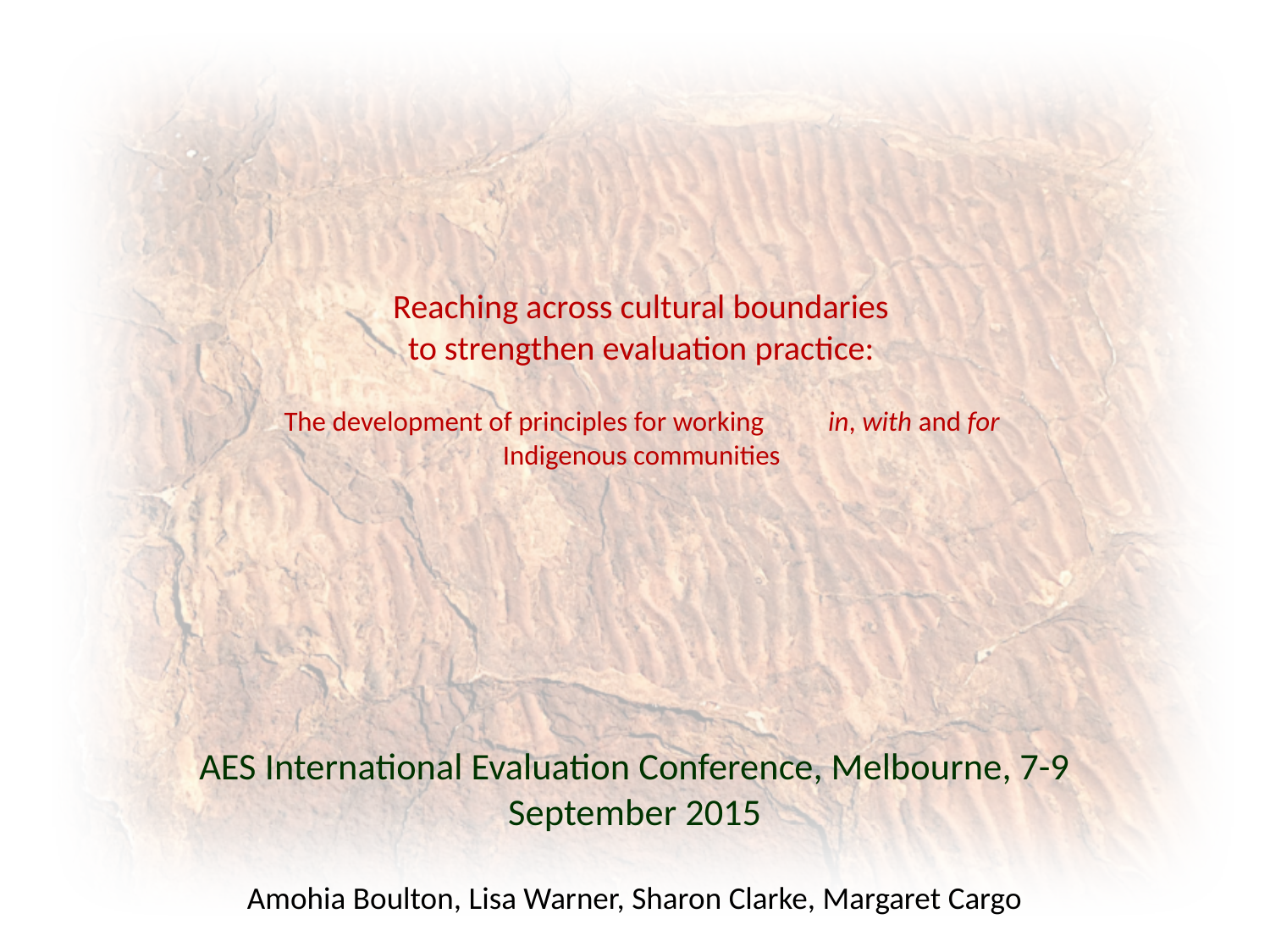

# Reaching across cultural boundaries to strengthen evaluation practice: The development of principles for working          in, with and for Indigenous communities

AES International Evaluation Conference, Melbourne, 7-9 September 2015

Amohia Boulton, Lisa Warner, Sharon Clarke, Margaret Cargo